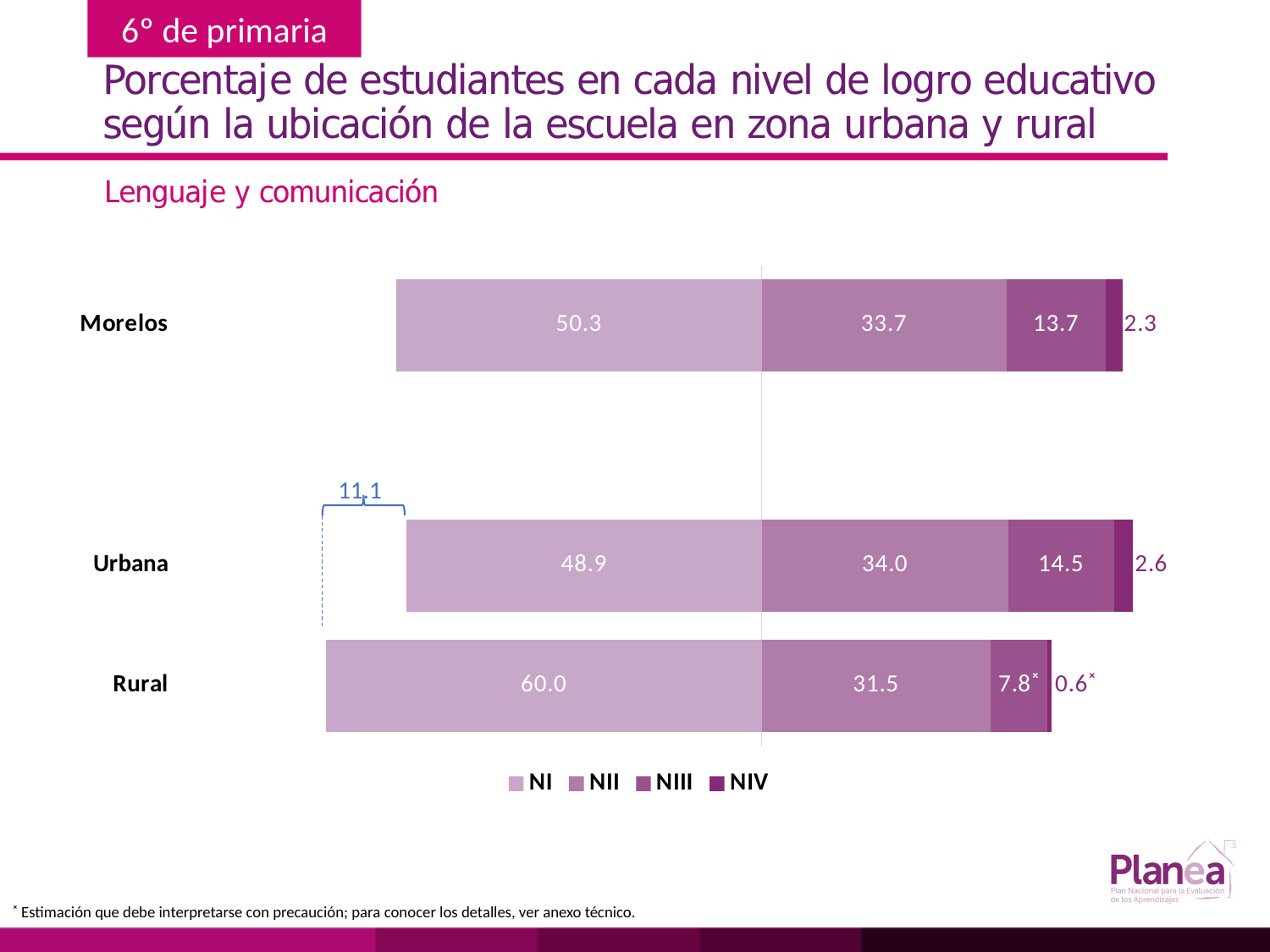

# Porcentaje de estudiantes en cada nivel de logro educativo según la ubicación de la escuela en zona urbana y rural

Lenguaje y comunicación

### Chart

| Category |  |  |  |  |
|---|---|---|---|---|
| Rural | -60.0 | 31.5 | 7.8 | 0.6 |
| Urbana | -48.9 | 34.0 | 14.5 | 2.6 |
|  | None | None | None | None |
| Morelos | -50.3 | 33.7 | 13.7 | 2.3 |
11.1
˟ Estimación que debe interpretarse con precaución; para conocer los detalles, ver anexo técnico.